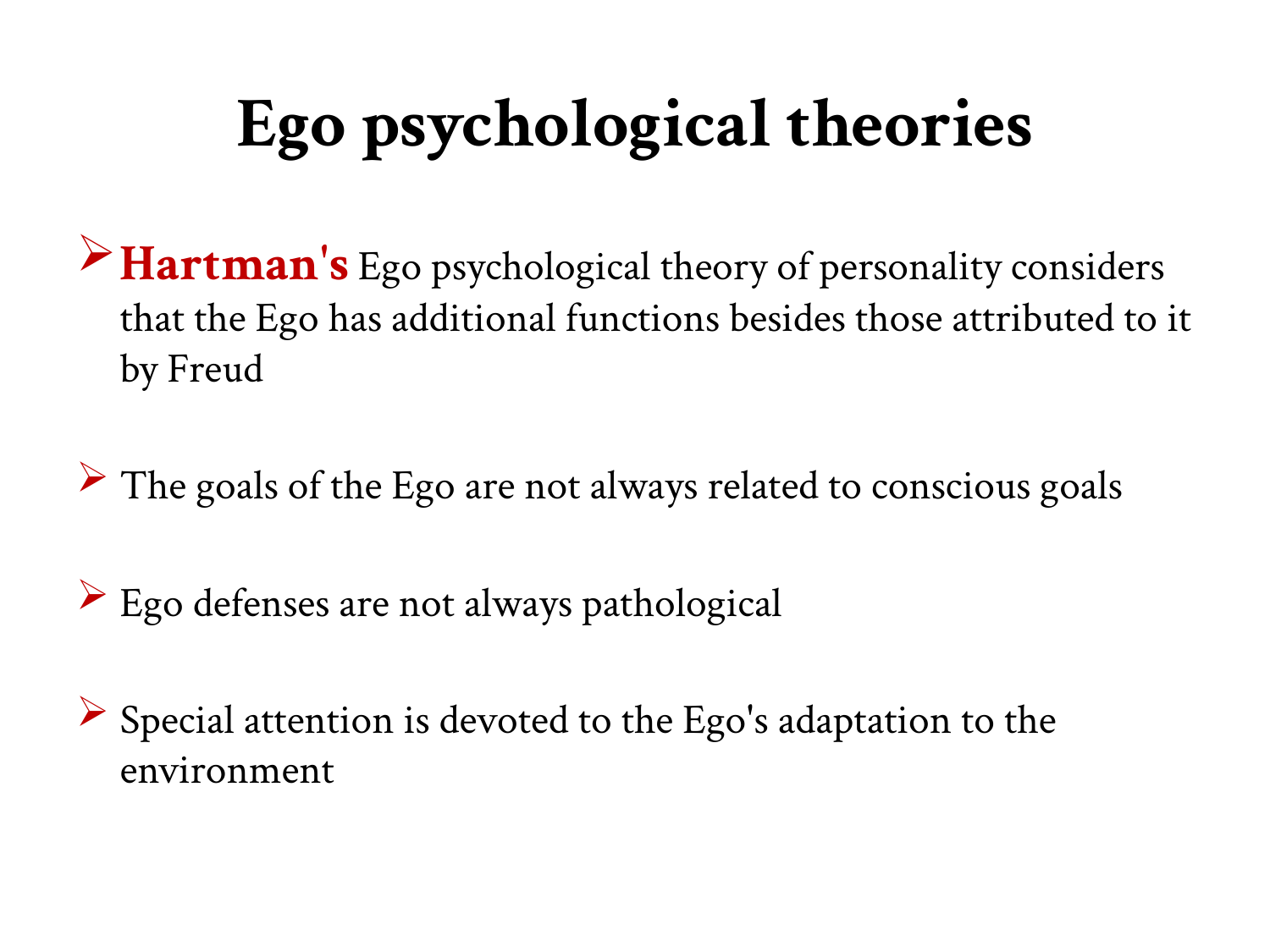

# Ego psychological theories
Hartman's Ego psychological theory of personality considers that the Ego has additional functions besides those attributed to it by Freud

The goals of the Ego are not always related to conscious goals

Ego defenses are not always pathological

Special attention is devoted to the Ego's adaptation to the environment